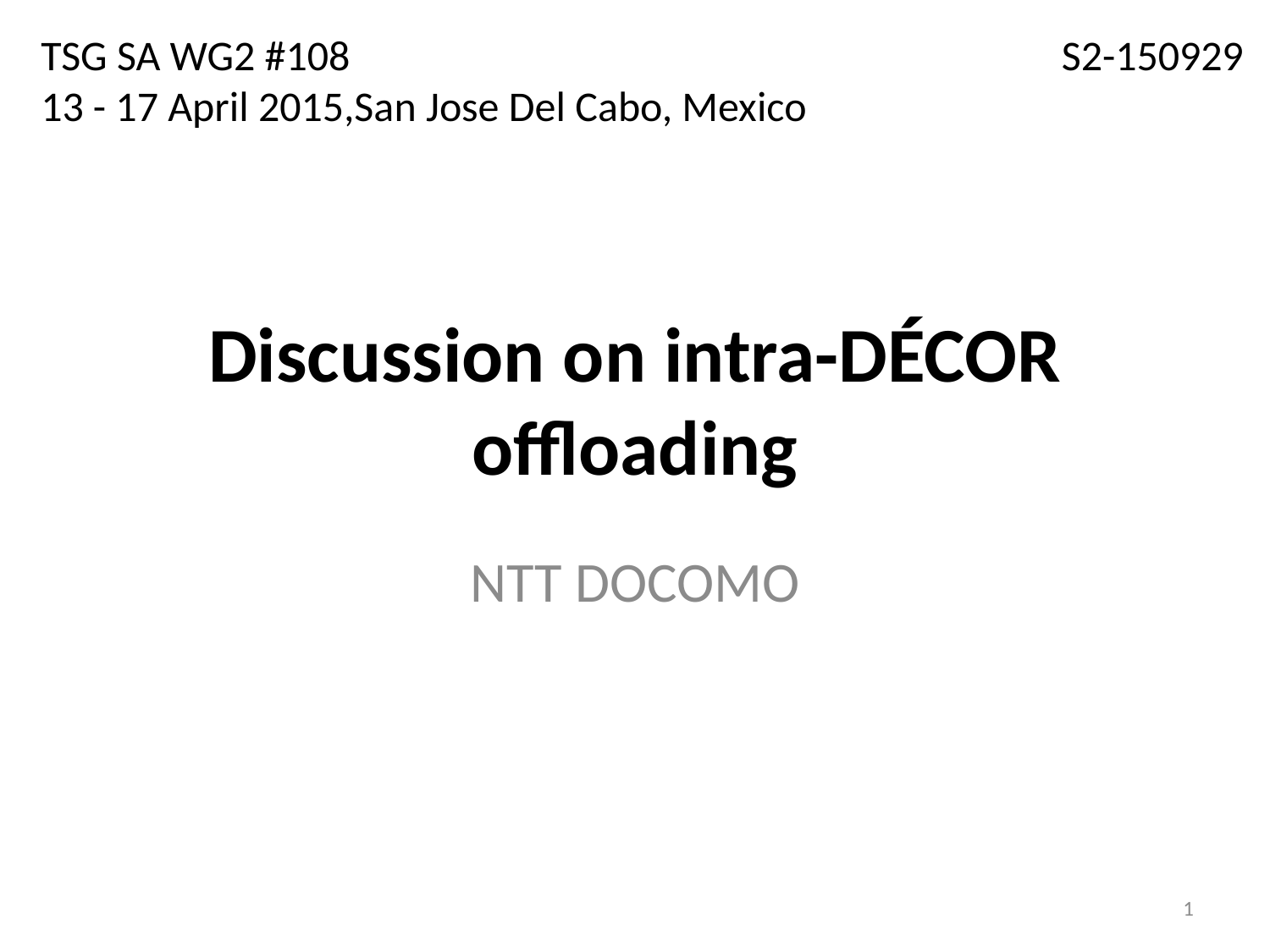

TSG SA WG2 #108
13 - 17 April 2015,San Jose Del Cabo, Mexico
S2-150929
# Discussion on intra-DÉCOR offloading
NTT DOCOMO
1